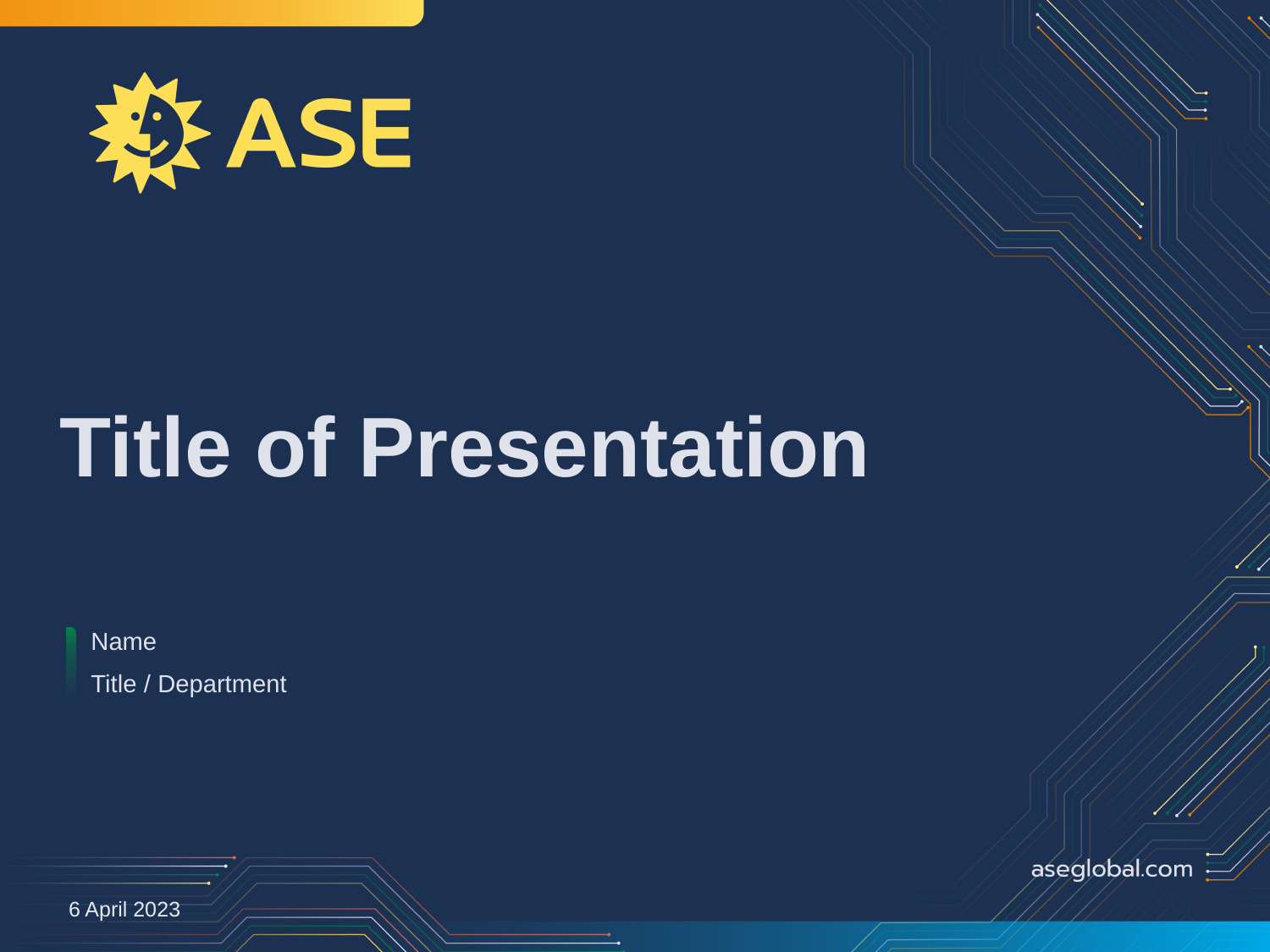

# Title of Presentation
Name
Title / Department
6 April 2023